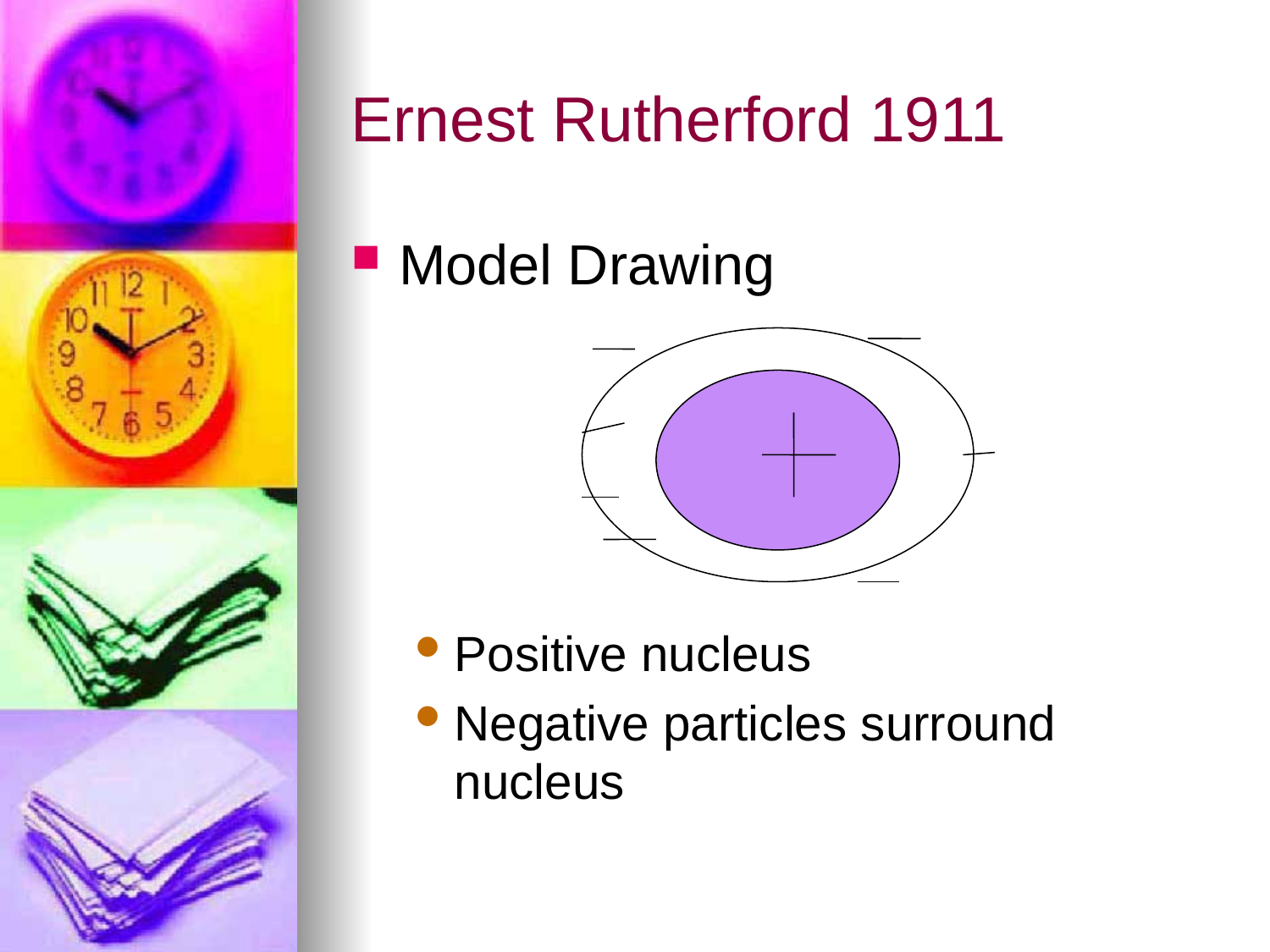

# Ernest Rutherford 1911
Model Drawing

Positive nucleus
Negative particles surround nucleus